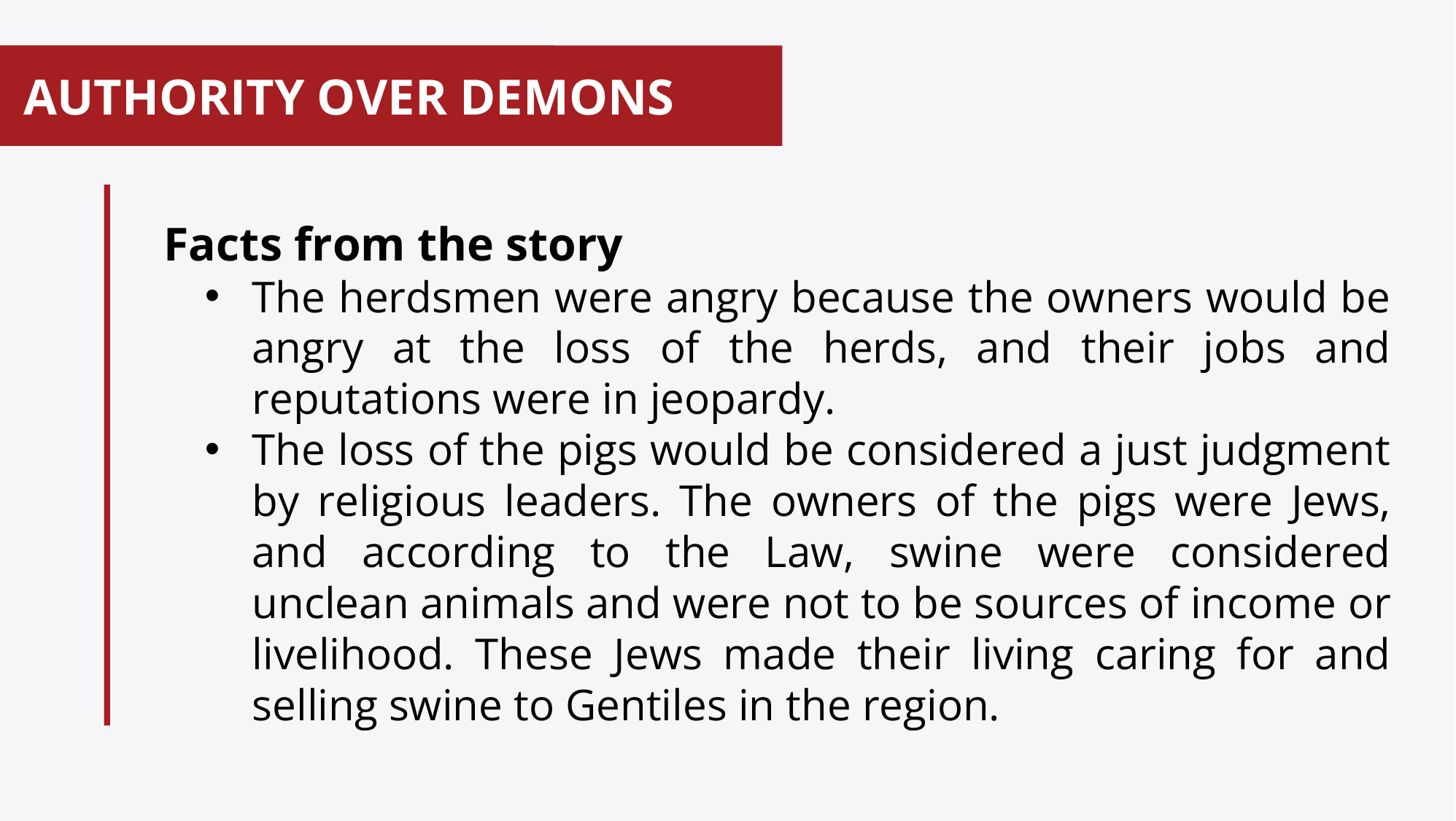

# AUTHORITY OVER DEMONS

Facts from the story
The herdsmen were angry because the owners would be angry at the loss of the herds, and their jobs and reputations were in jeopardy.
The loss of the pigs would be considered a just judgment by religious leaders. The owners of the pigs were Jews, and according to the Law, swine were considered unclean animals and were not to be sources of income or livelihood. These Jews made their living caring for and selling swine to Gentiles in the region.